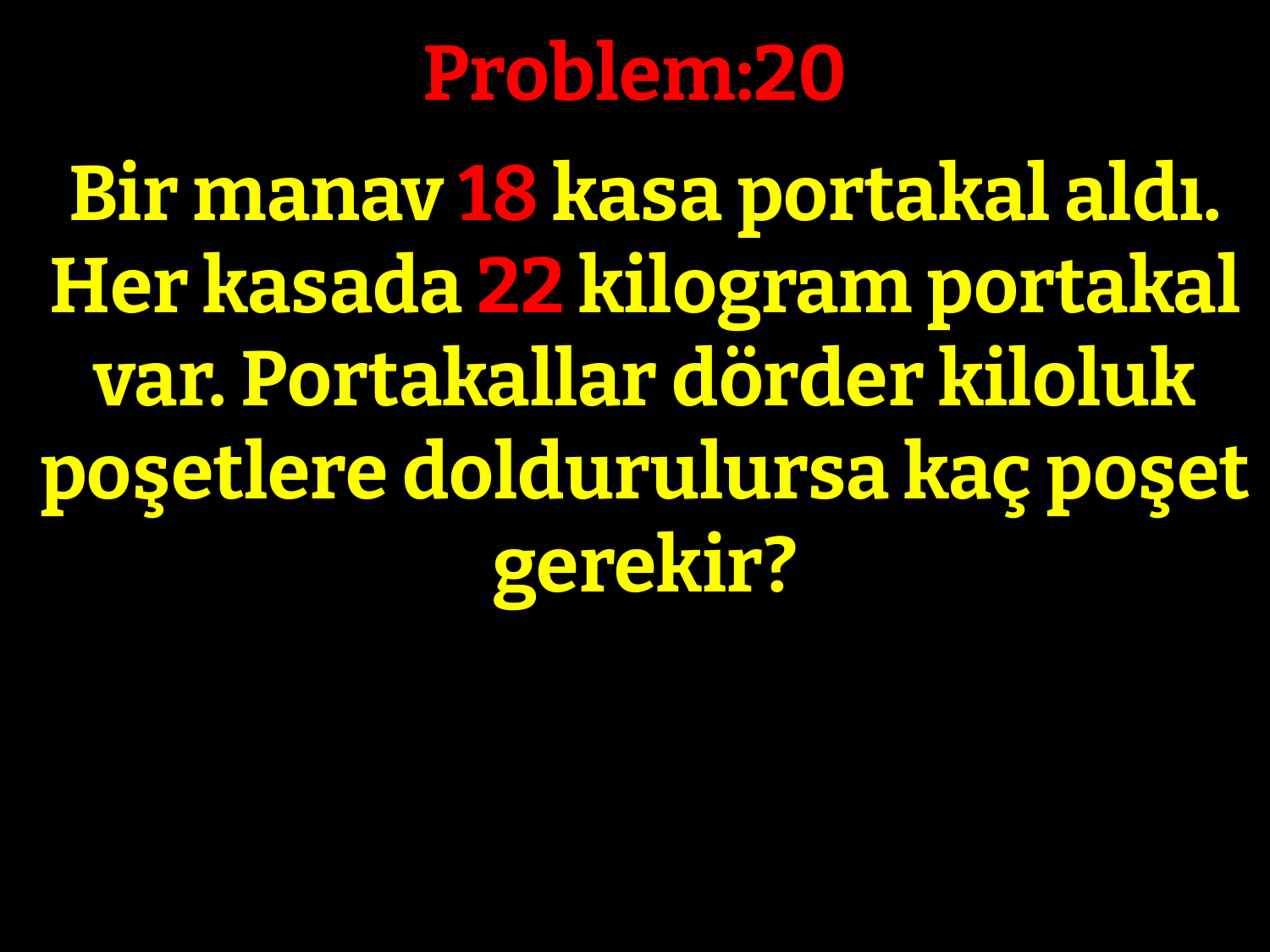

Problem:20
Bir manav 18 kasa portakal aldı. Her kasada 22 kilogram portakal var. Portakallar dörder kiloluk poşetlere doldurulursa kaç poşet gerekir?
#